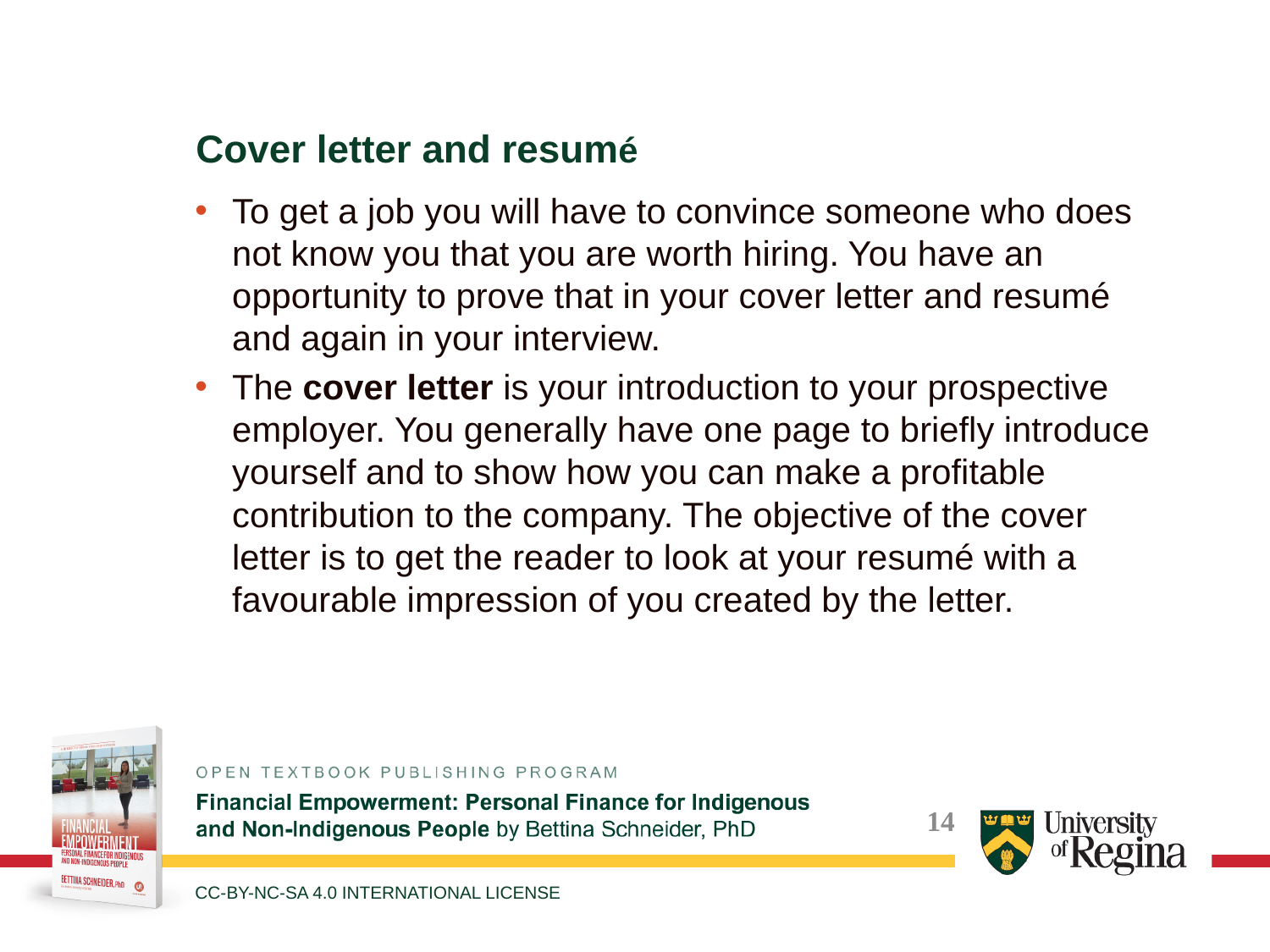

Cover letter and resumé
To get a job you will have to convince someone who does not know you that you are worth hiring. You have an opportunity to prove that in your cover letter and resumé and again in your interview.
The cover letter is your introduction to your prospective employer. You generally have one page to briefly introduce yourself and to show how you can make a profitable contribution to the company. The objective of the cover letter is to get the reader to look at your resumé with a favourable impression of you created by the letter.
CC-BY-NC-SA 4.0 INTERNATIONAL LICENSE